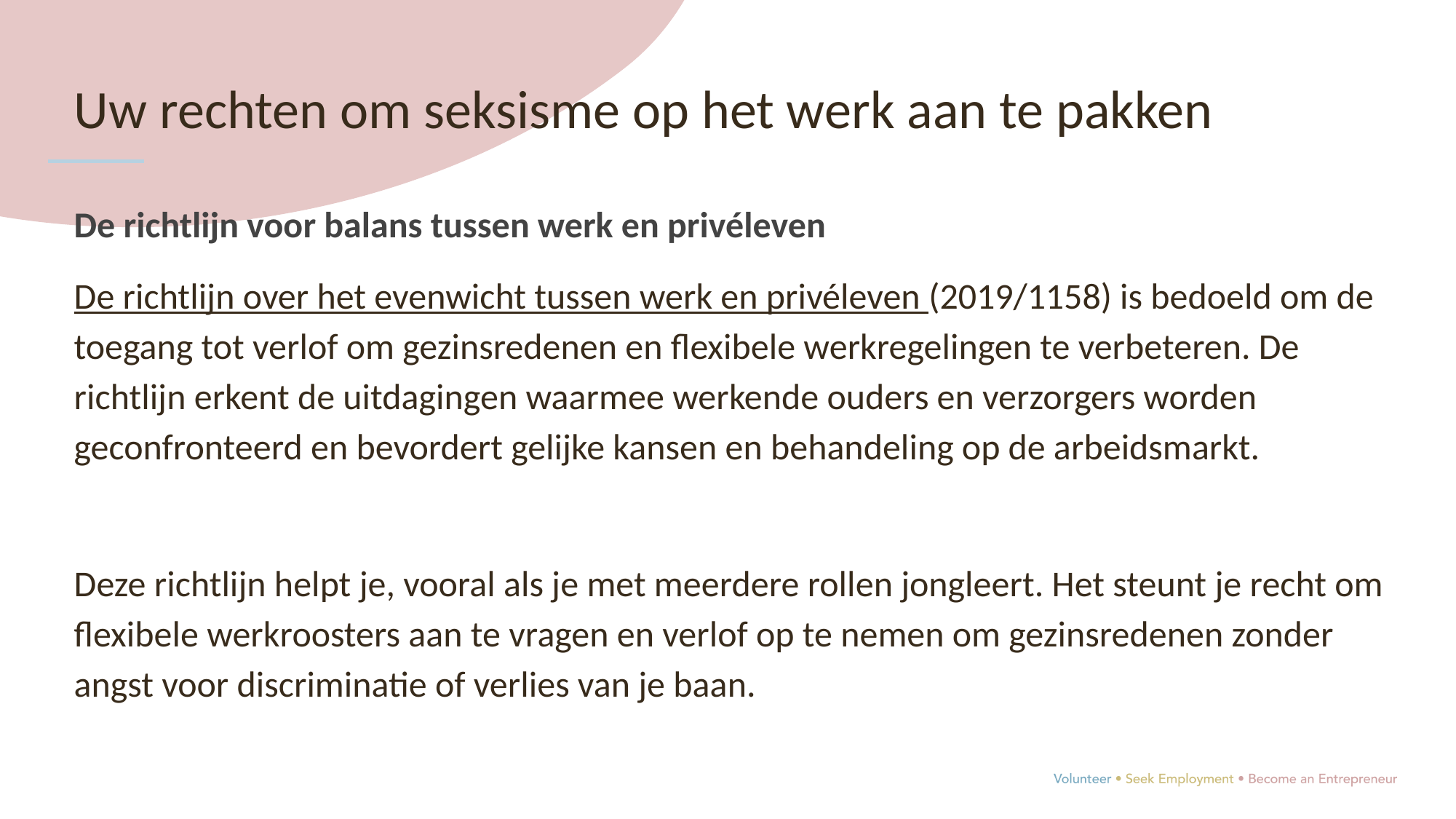

Uw rechten om seksisme op het werk aan te pakken

De richtlijn voor balans tussen werk en privéleven
De richtlijn over het evenwicht tussen werk en privéleven (2019/1158) is bedoeld om de toegang tot verlof om gezinsredenen en flexibele werkregelingen te verbeteren. De richtlijn erkent de uitdagingen waarmee werkende ouders en verzorgers worden geconfronteerd en bevordert gelijke kansen en behandeling op de arbeidsmarkt.

Deze richtlijn helpt je, vooral als je met meerdere rollen jongleert. Het steunt je recht om flexibele werkroosters aan te vragen en verlof op te nemen om gezinsredenen zonder angst voor discriminatie of verlies van je baan.